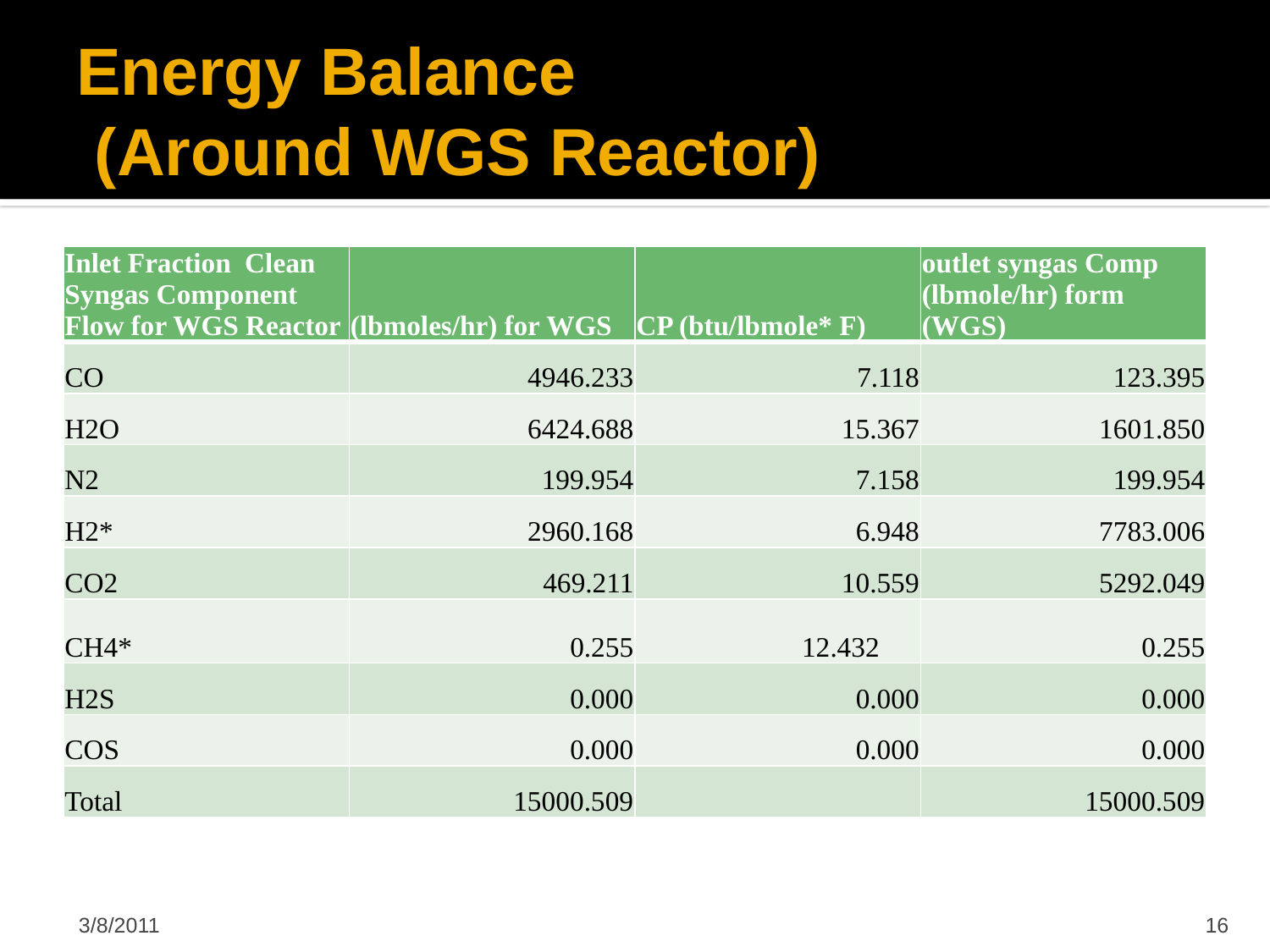

# Energy Balance (Around WGS Reactor)
| Inlet Fraction Clean Syngas Component Flow for WGS Reactor | (lbmoles/hr) for WGS | CP (btu/lbmole\* F) | outlet syngas Comp (lbmole/hr) form (WGS) |
| --- | --- | --- | --- |
| CO | 4946.233 | 7.118 | 123.395 |
| H2O | 6424.688 | 15.367 | 1601.850 |
| N2 | 199.954 | 7.158 | 199.954 |
| H2\* | 2960.168 | 6.948 | 7783.006 |
| CO2 | 469.211 | 10.559 | 5292.049 |
| CH4\* | 0.255 | 12.432 | 0.255 |
| H2S | 0.000 | 0.000 | 0.000 |
| COS | 0.000 | 0.000 | 0.000 |
| Total | 15000.509 |  | 15000.509 |
3/8/2011
16